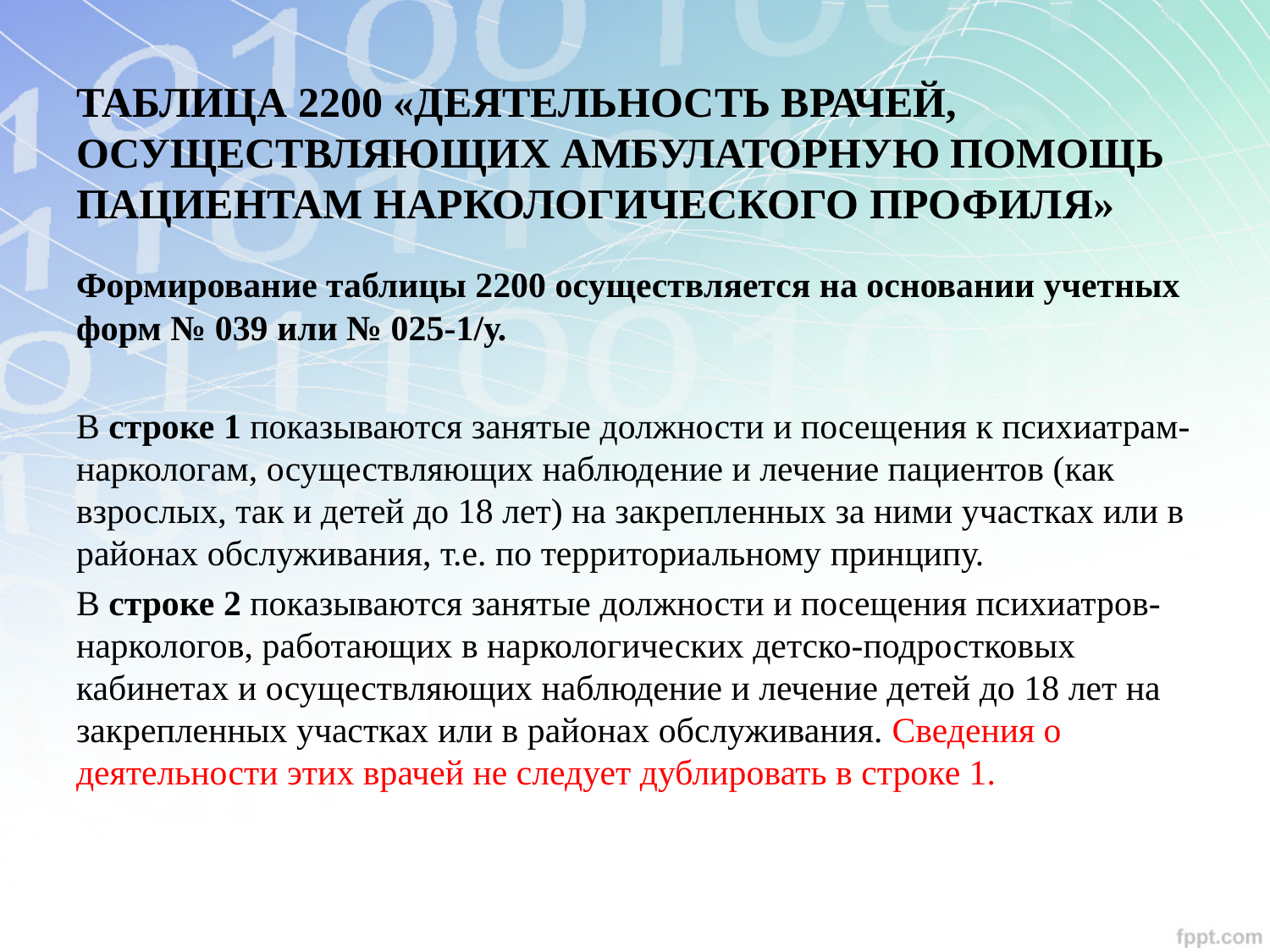

# ТАБЛИЦА 2200 «ДЕЯТЕЛЬНОСТЬ ВРАЧЕЙ, ОСУЩЕСТВЛЯЮЩИХ АМБУЛАТОРНУЮ ПОМОЩЬ ПАЦИЕНТАМ НАРКОЛОГИЧЕСКОГО ПРОФИЛЯ»
Формирование таблицы 2200 осуществляется на основании учетных форм № 039 или № 025-1/у.

В строке 1 показываются занятые должности и посещения к психиатрам-наркологам, осуществляющих наблюдение и лечение пациентов (как взрослых, так и детей до 18 лет) на закрепленных за ними участках или в районах обслуживания, т.е. по территориальному принципу.
В строке 2 показываются занятые должности и посещения психиатров-наркологов, работающих в наркологических детско-подростковых кабинетах и осуществляющих наблюдение и лечение детей до 18 лет на закрепленных участках или в районах обслуживания. Сведения о деятельности этих врачей не следует дублировать в строке 1.